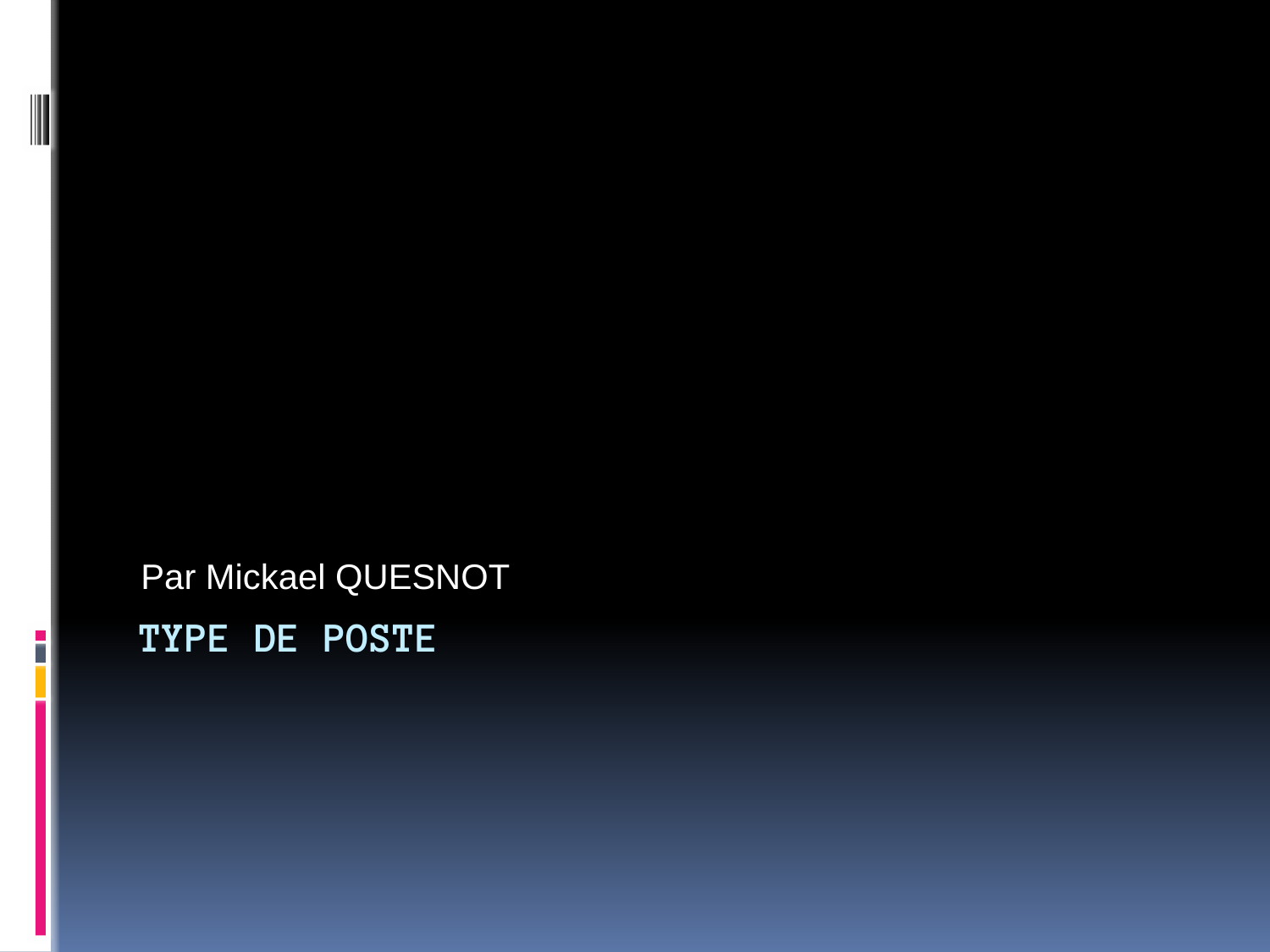

Par Mickael QUESNOT
# Type de poste